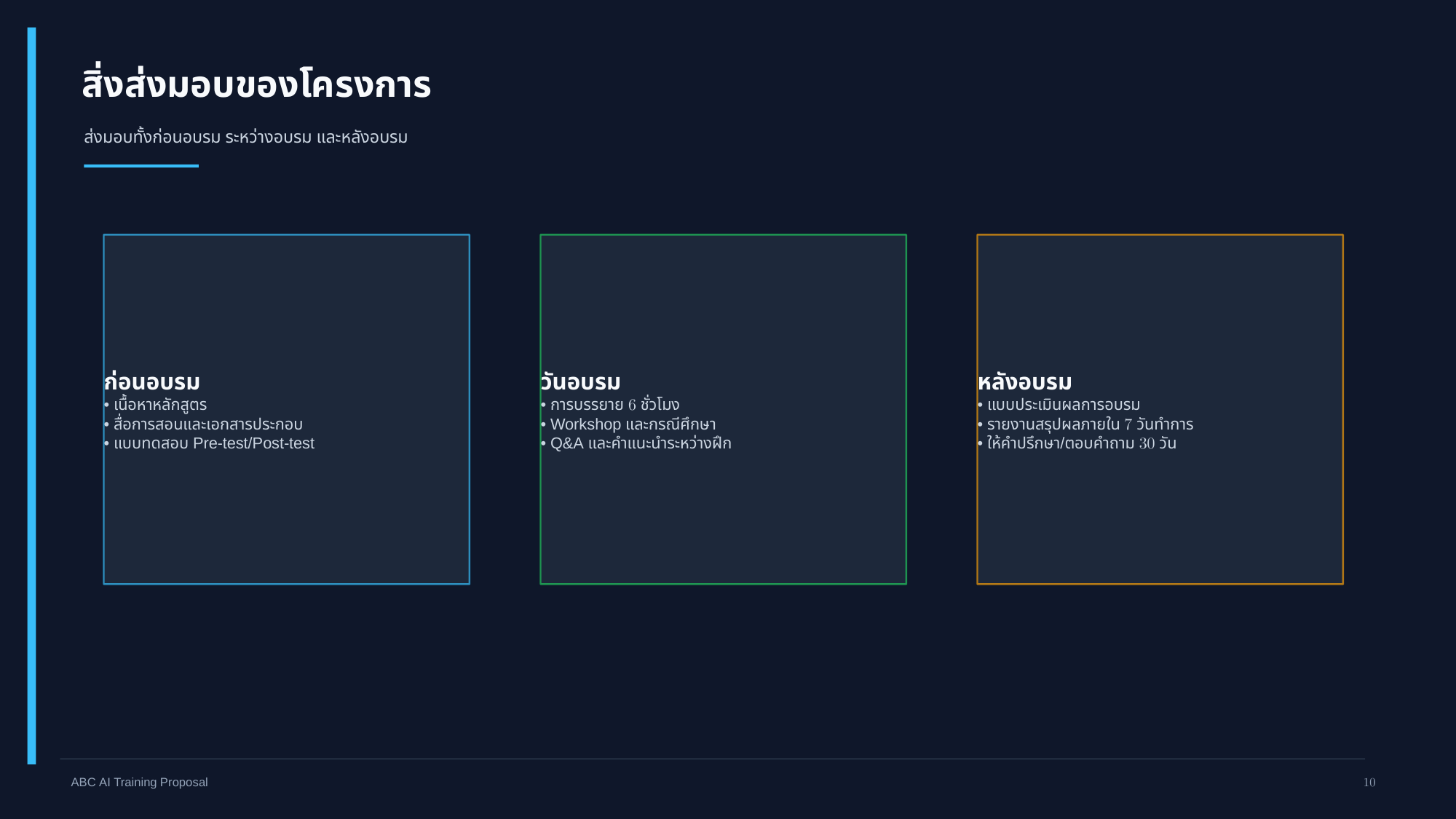

สิ่งส่งมอบของโครงการ
ส่งมอบทั้งก่อนอบรม ระหว่างอบรม และหลังอบรม

ก่อนอบรม
• เนื้อหาหลักสูตร
• สื่อการสอนและเอกสารประกอบ
• แบบทดสอบ Pre-test/Post-test
วันอบรม
• การบรรยาย 6 ชั่วโมง
• Workshop และกรณีศึกษา
• Q&A และคำแนะนำระหว่างฝึก
หลังอบรม
• แบบประเมินผลการอบรม
• รายงานสรุปผลภายใน 7 วันทำการ
• ให้คำปรึกษา/ตอบคำถาม 30 วัน

ABC AI Training Proposal
10